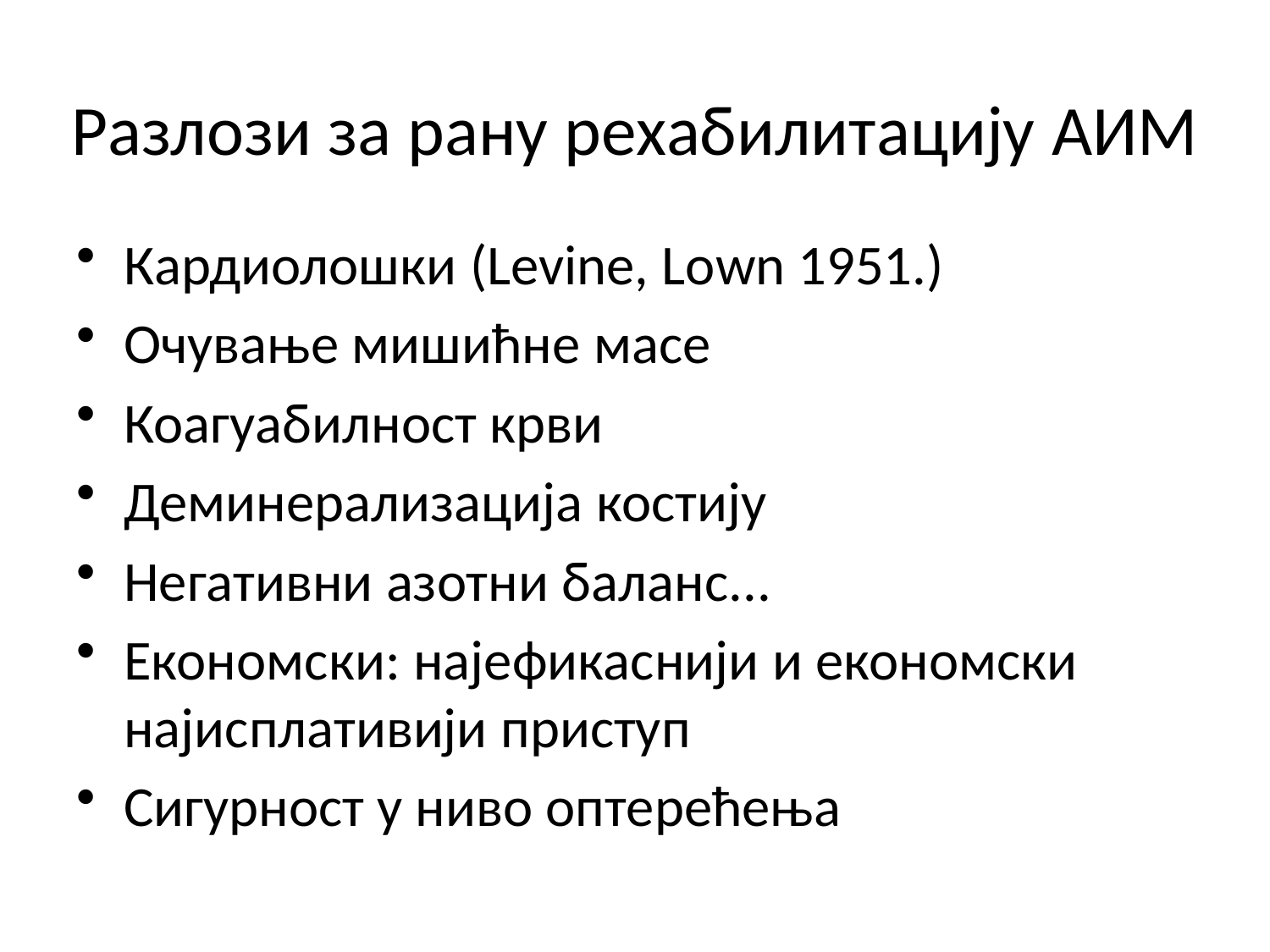

# Разлози за рану рехабилитацију АИМ
Кардиолошки (Levine, Lоwn 1951.)
Очување мишићне масе
Коагуабилност крви
Деминерализација костију
Негативни азотни баланс...
Економски: најефикаснији и економски најисплативији приступ
Сигурност у ниво оптерећења